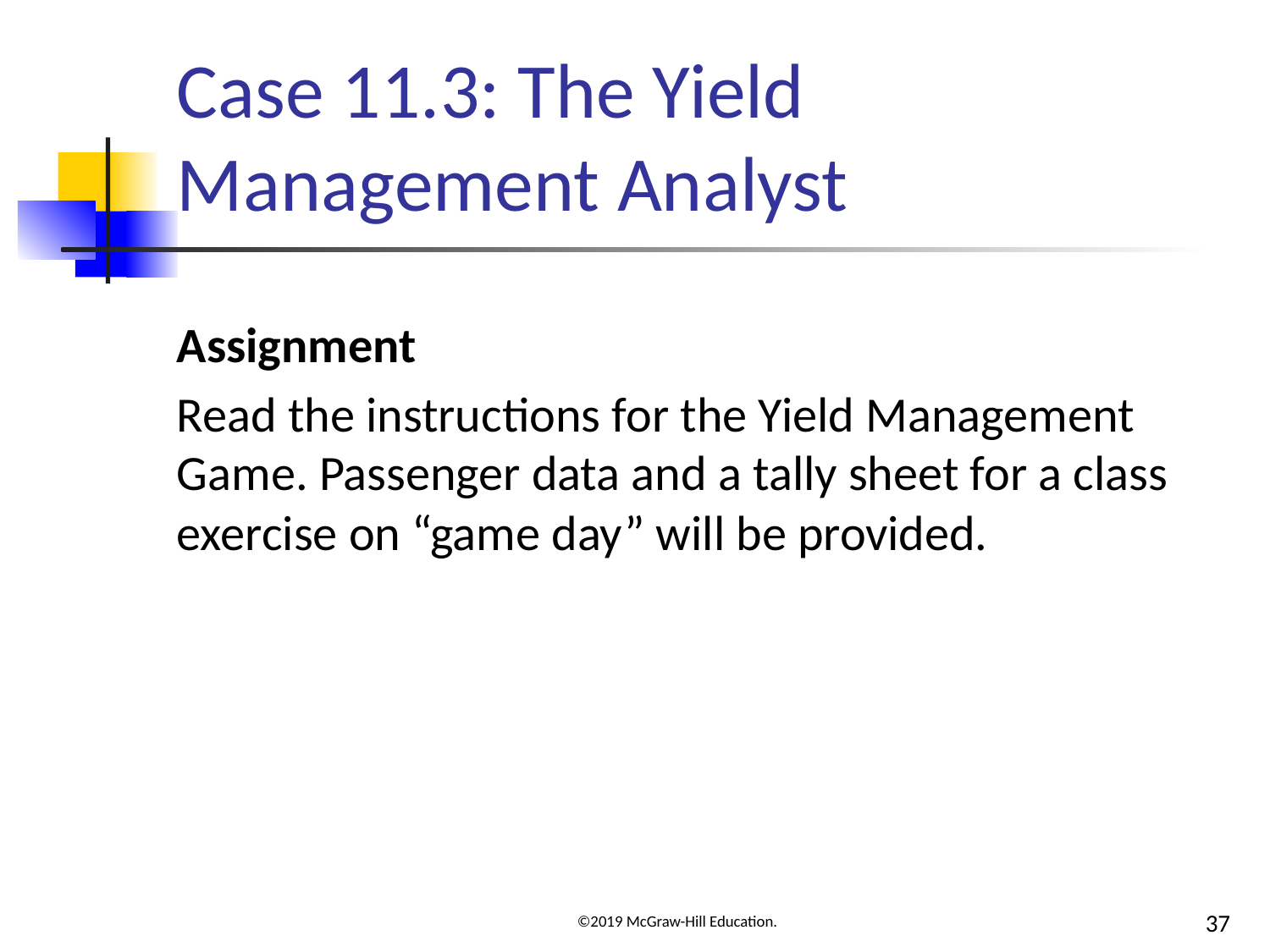

# Case 11.3: The Yield Management Analyst
Assignment
Read the instructions for the Yield Management Game. Passenger data and a tally sheet for a class exercise on “game day” will be provided.